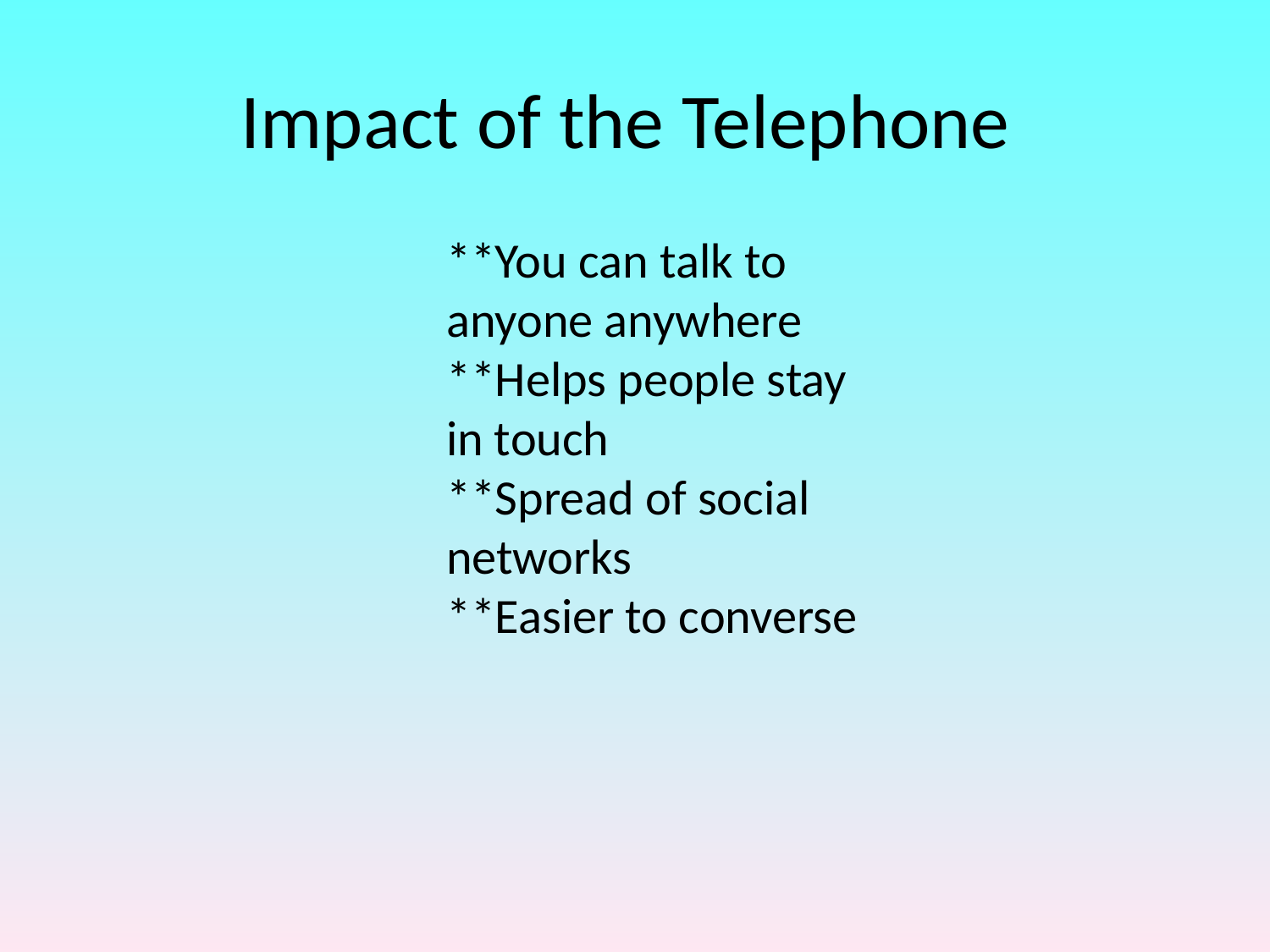

# Impact of the Telephone
**You can talk to anyone anywhere
**Helps people stay in touch
**Spread of social networks
**Easier to converse